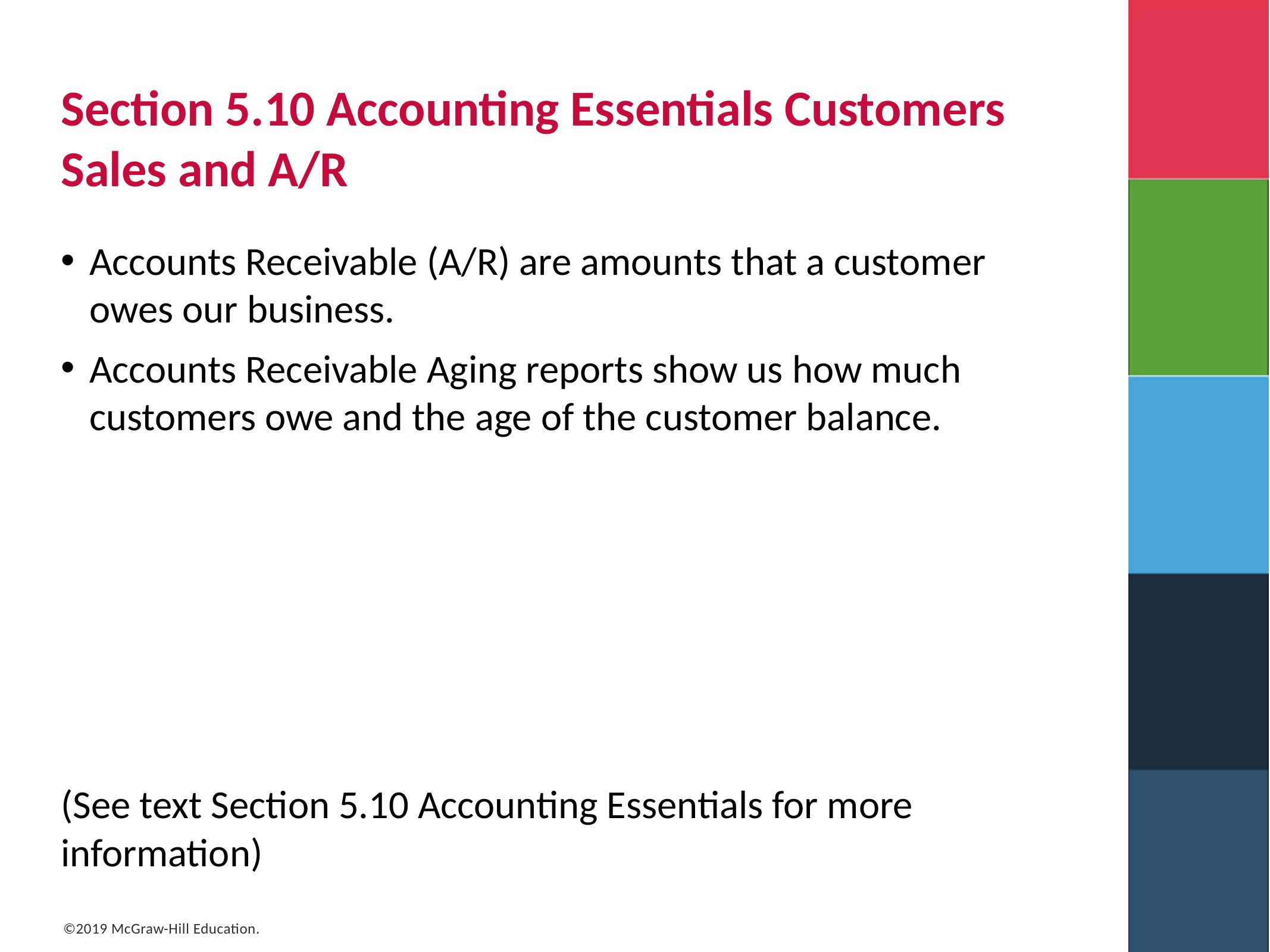

# Section 5.10 Accounting Essentials Customers Sales and A/R
Accounts Receivable (A/R) are amounts that a customer owes our business.
Accounts Receivable Aging reports show us how much customers owe and the age of the customer balance.
(See text Section 5.10 Accounting Essentials for more information)